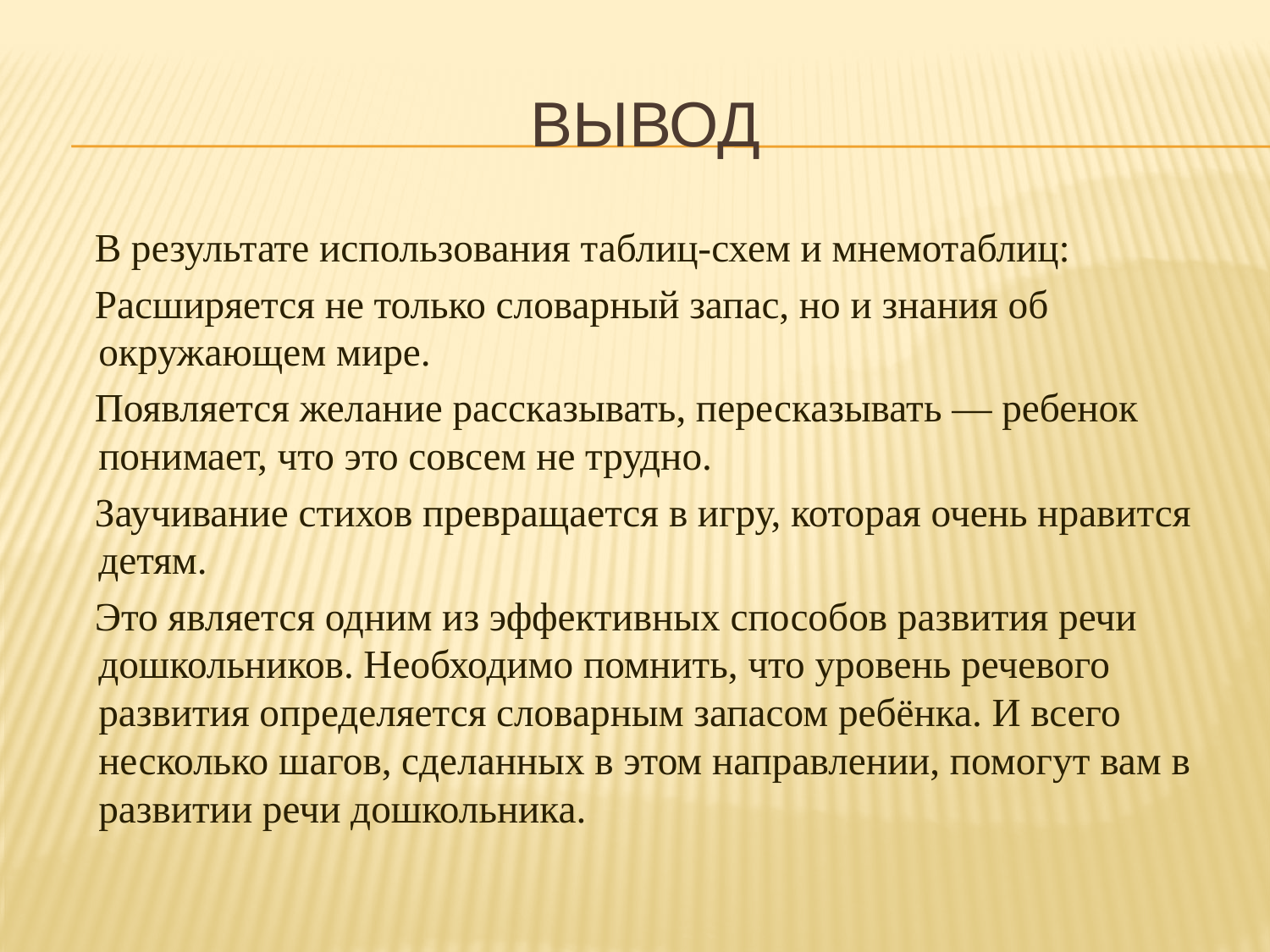

# Вывод
    В результате использования таблиц-схем и мнемотаблиц:
    Расширяется не только словарный запас, но и знания об окружающем мире.
    Появляется желание рассказывать, пересказывать — ребенок понимает, что это совсем не трудно.
    Заучивание стихов превращается в игру, которая очень нравится детям.
    Это является одним из эффективных способов развития речи дошкольников. Необходимо помнить, что уровень речевого развития определяется словарным запасом ребёнка. И всего несколько шагов, сделанных в этом направлении, помогут вам в развитии речи дошкольника.